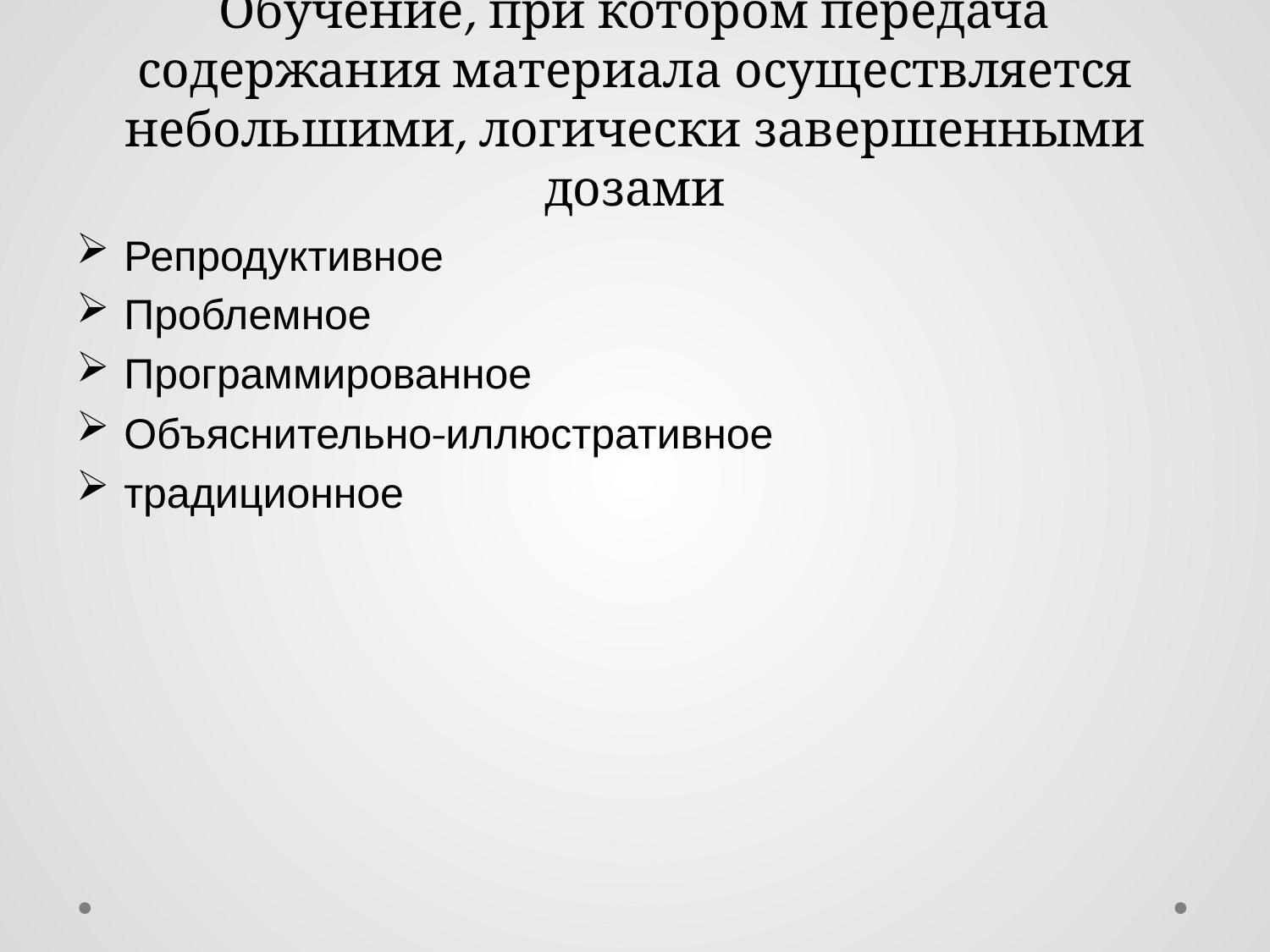

# Обучение, при котором передача содержания материала осуществляется небольшими, логически завершенными дозами
Репродуктивное
Проблемное
Программированное
Объяснительно-иллюстративное
традиционное